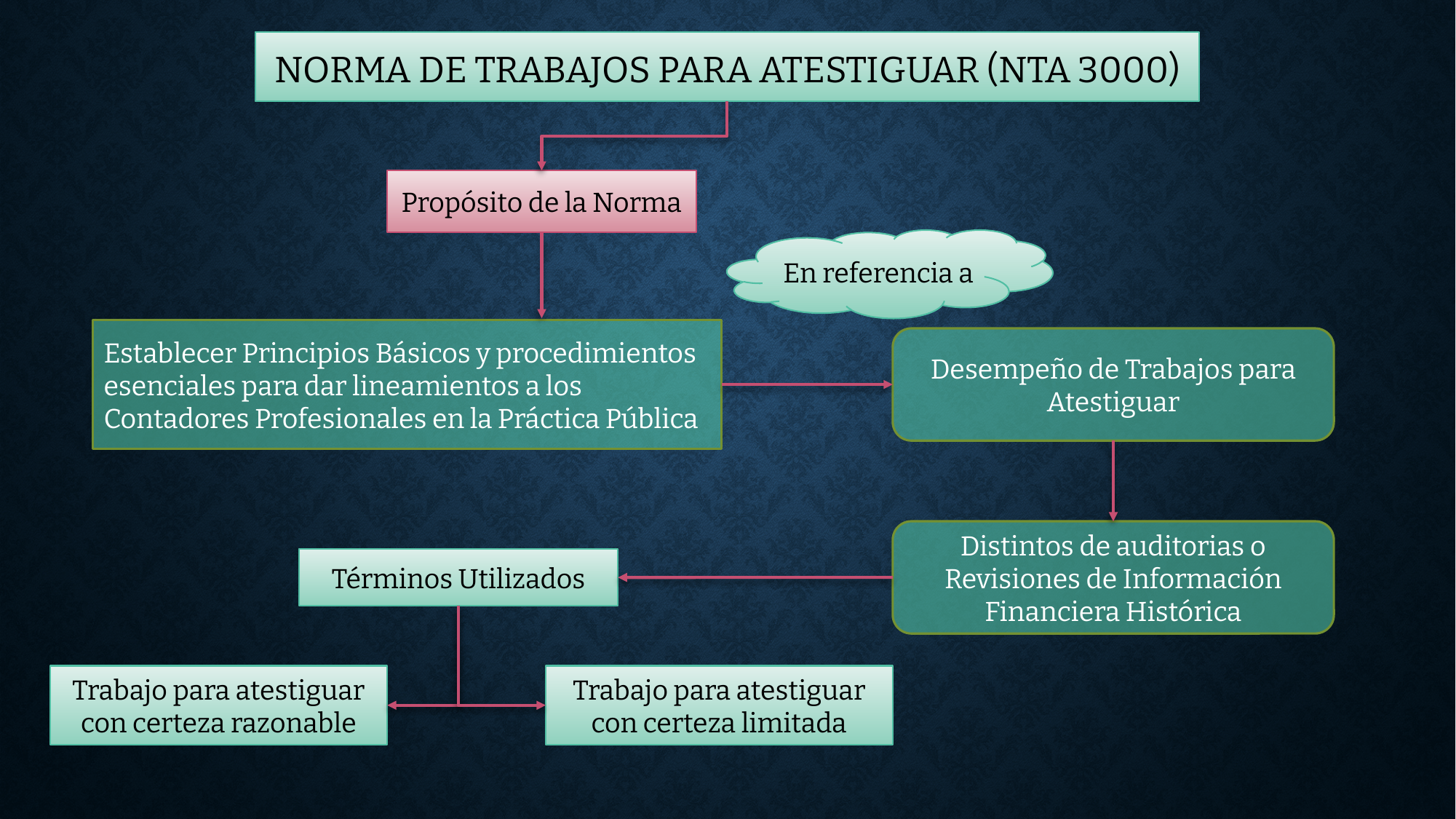

NORMA DE TRABAJOS PARA ATESTIGUAR (NTA 3000)
Propósito de la Norma
En referencia a
Establecer Principios Básicos y procedimientos esenciales para dar lineamientos a los Contadores Profesionales en la Práctica Pública
Desempeño de Trabajos para Atestiguar
Distintos de auditorias o Revisiones de Información Financiera Histórica
Términos Utilizados
Trabajo para atestiguar con certeza razonable
Trabajo para atestiguar con certeza limitada